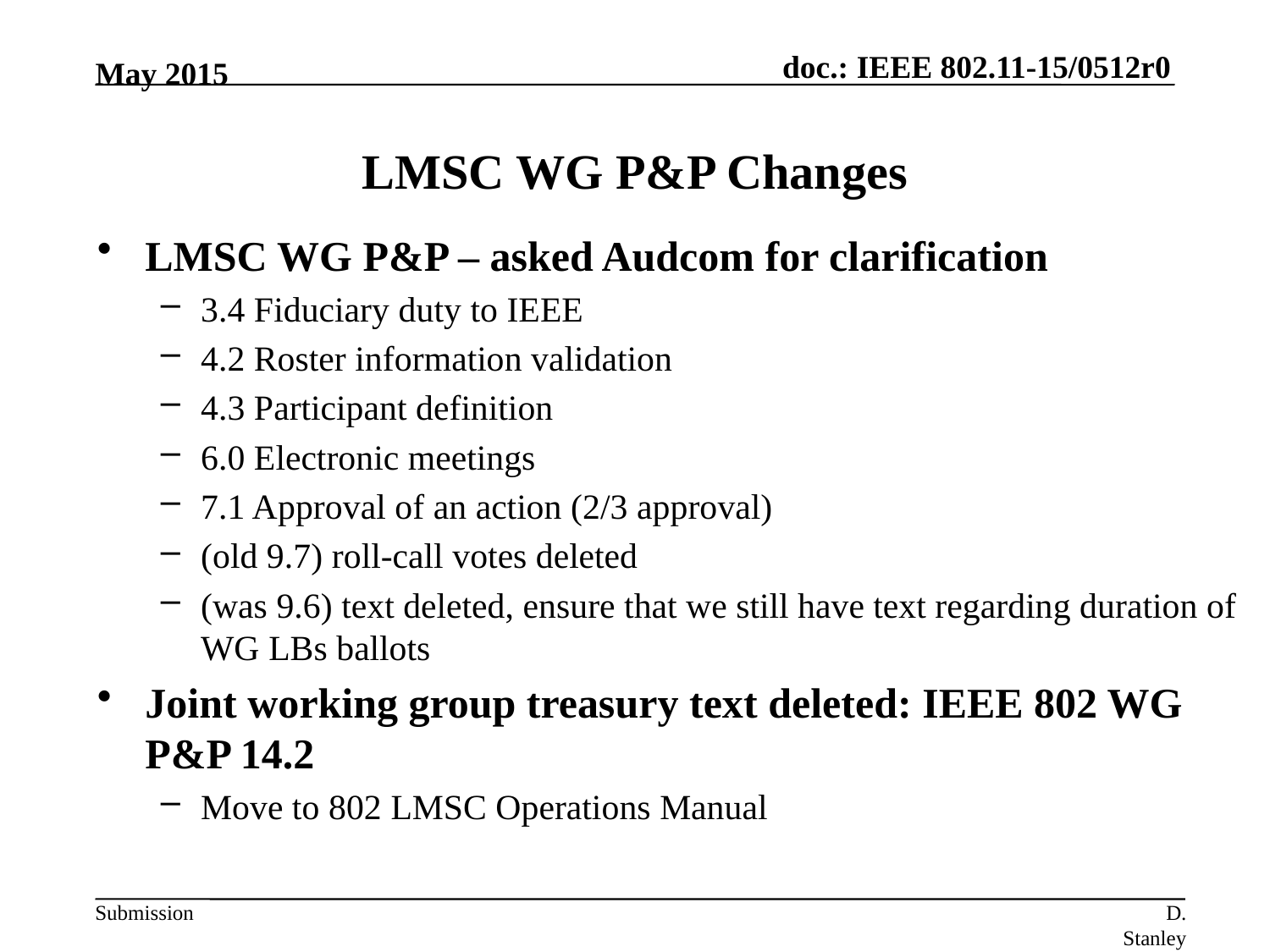

May 2015
# LMSC WG P&P Changes
LMSC WG P&P – asked Audcom for clarification
3.4 Fiduciary duty to IEEE
4.2 Roster information validation
4.3 Participant definition
6.0 Electronic meetings
7.1 Approval of an action (2/3 approval)
(old 9.7) roll-call votes deleted
(was 9.6) text deleted, ensure that we still have text regarding duration of WG LBs ballots
Joint working group treasury text deleted: IEEE 802 WG P&P 14.2
Move to 802 LMSC Operations Manual

D. Stanley Aruba Networks